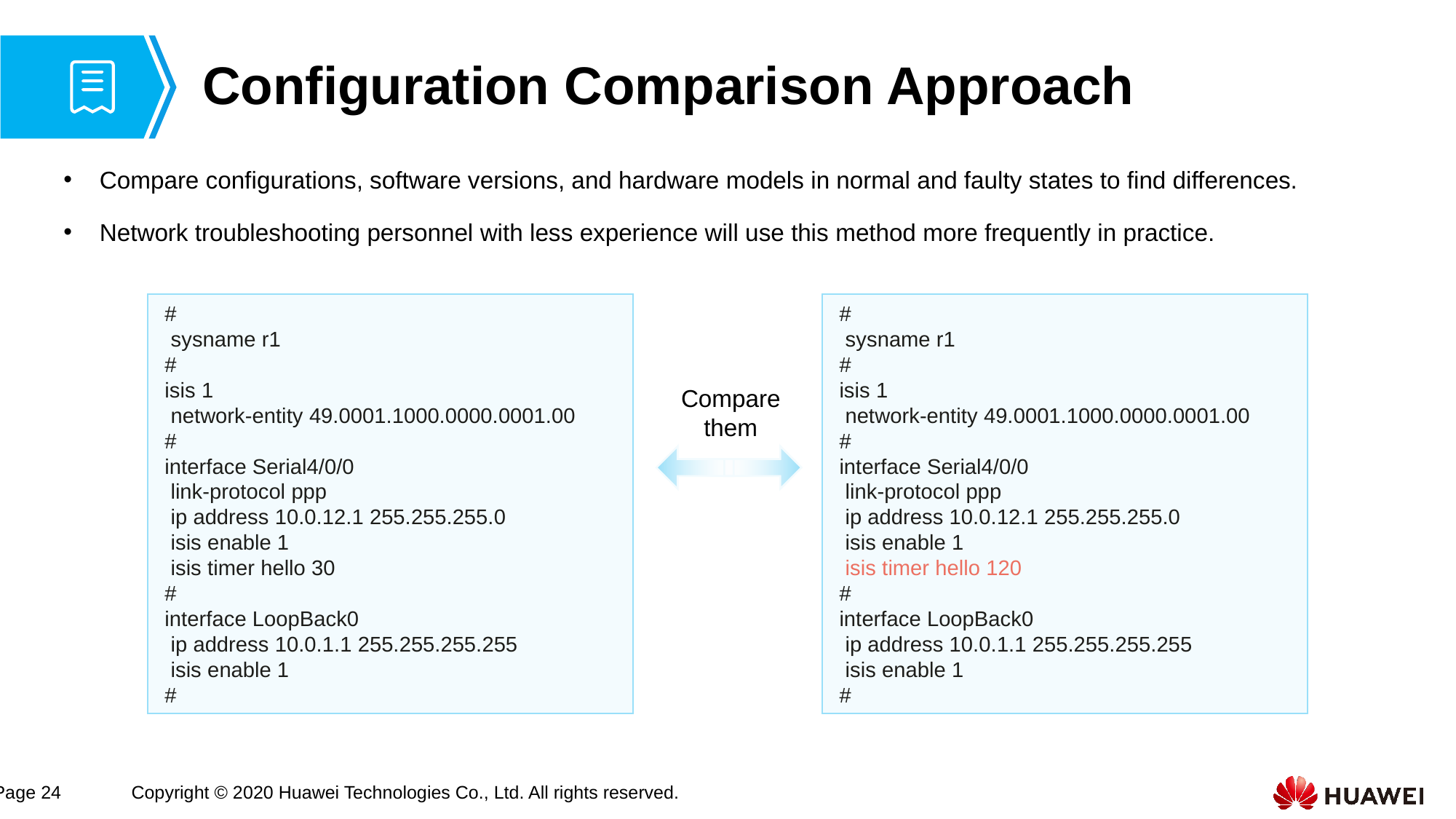

# Configuration Comparison Approach
Compare configurations, software versions, and hardware models in normal and faulty states to find differences.
Network troubleshooting personnel with less experience will use this method more frequently in practice.

#
 sysname r1
#
isis 1
 network-entity 49.0001.1000.0000.0001.00
#
interface Serial4/0/0
 link-protocol ppp
 ip address 10.0.12.1 255.255.255.0
 isis enable 1
 isis timer hello 30
#
interface LoopBack0
 ip address 10.0.1.1 255.255.255.255
 isis enable 1
#
#
 sysname r1
#
isis 1
 network-entity 49.0001.1000.0000.0001.00
#
interface Serial4/0/0
 link-protocol ppp
 ip address 10.0.12.1 255.255.255.0
 isis enable 1
 isis timer hello 120
#
interface LoopBack0
 ip address 10.0.1.1 255.255.255.255
 isis enable 1
#
Compare them